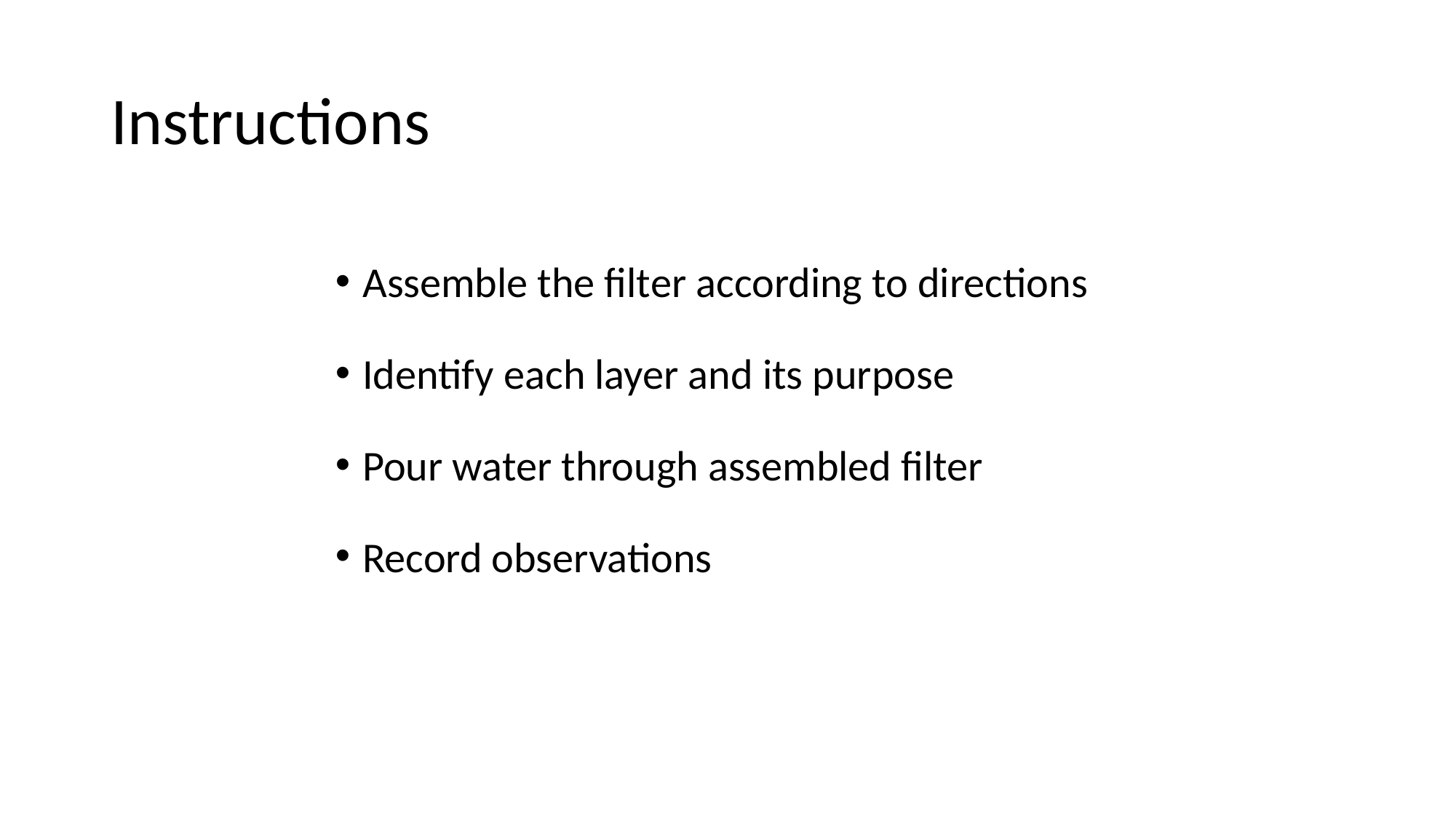

# Instructions
Assemble the filter according to directions
Identify each layer and its purpose
Pour water through assembled filter
Record observations